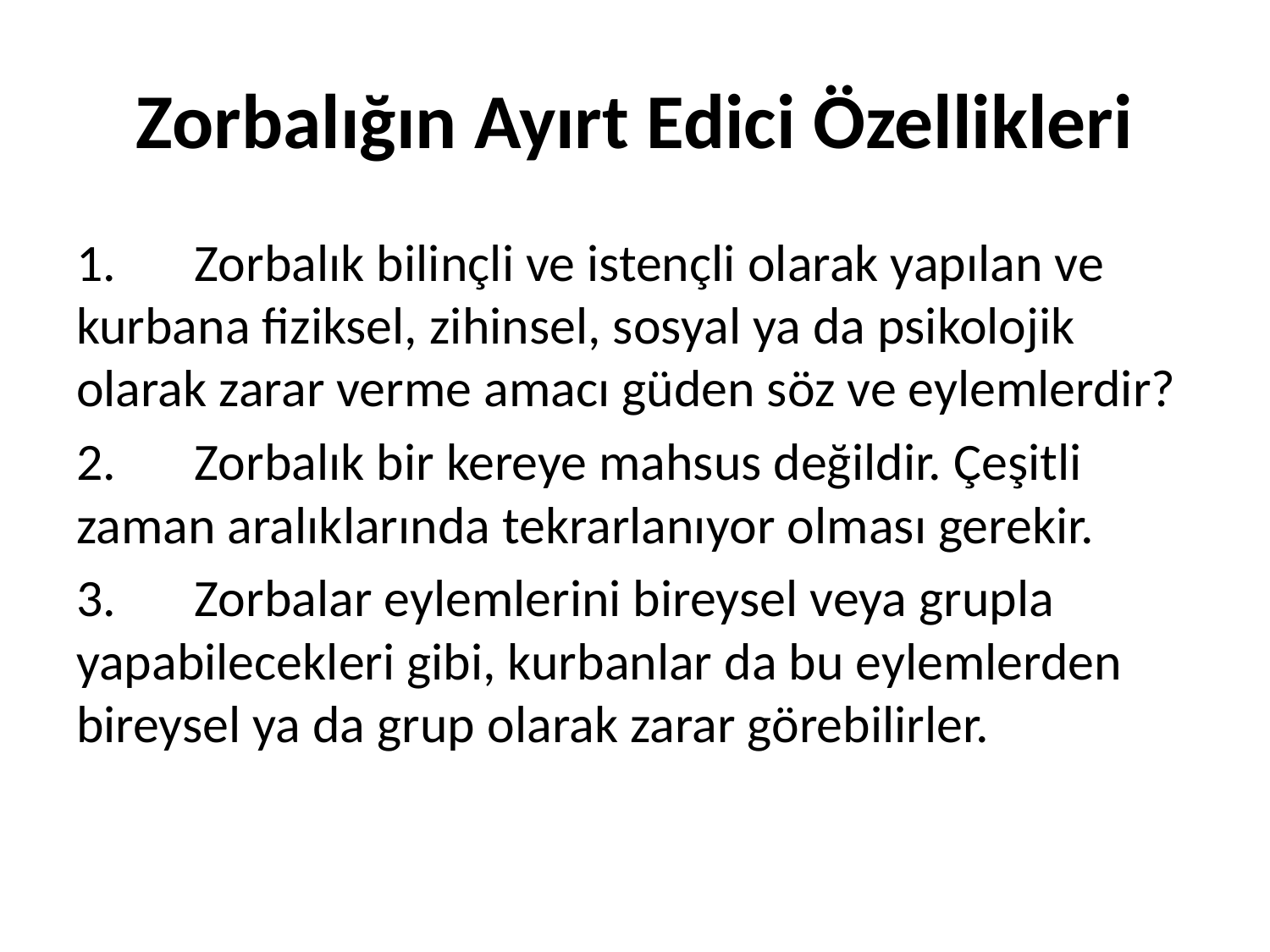

# Zorbalığın Ayırt Edici Özellikleri
1.	Zorbalık bilinçli ve istençli olarak yapılan ve kurbana fiziksel, zihinsel, sosyal ya da psikolojik olarak zarar verme amacı güden söz ve eylemlerdir?
2.	Zorbalık bir kereye mahsus değildir. Çeşitli zaman aralıklarında tekrarlanıyor olması gerekir.
3.	Zorbalar eylemlerini bireysel veya grupla yapabilecekleri gibi, kurbanlar da bu eylemlerden bireysel ya da grup olarak zarar görebilirler.